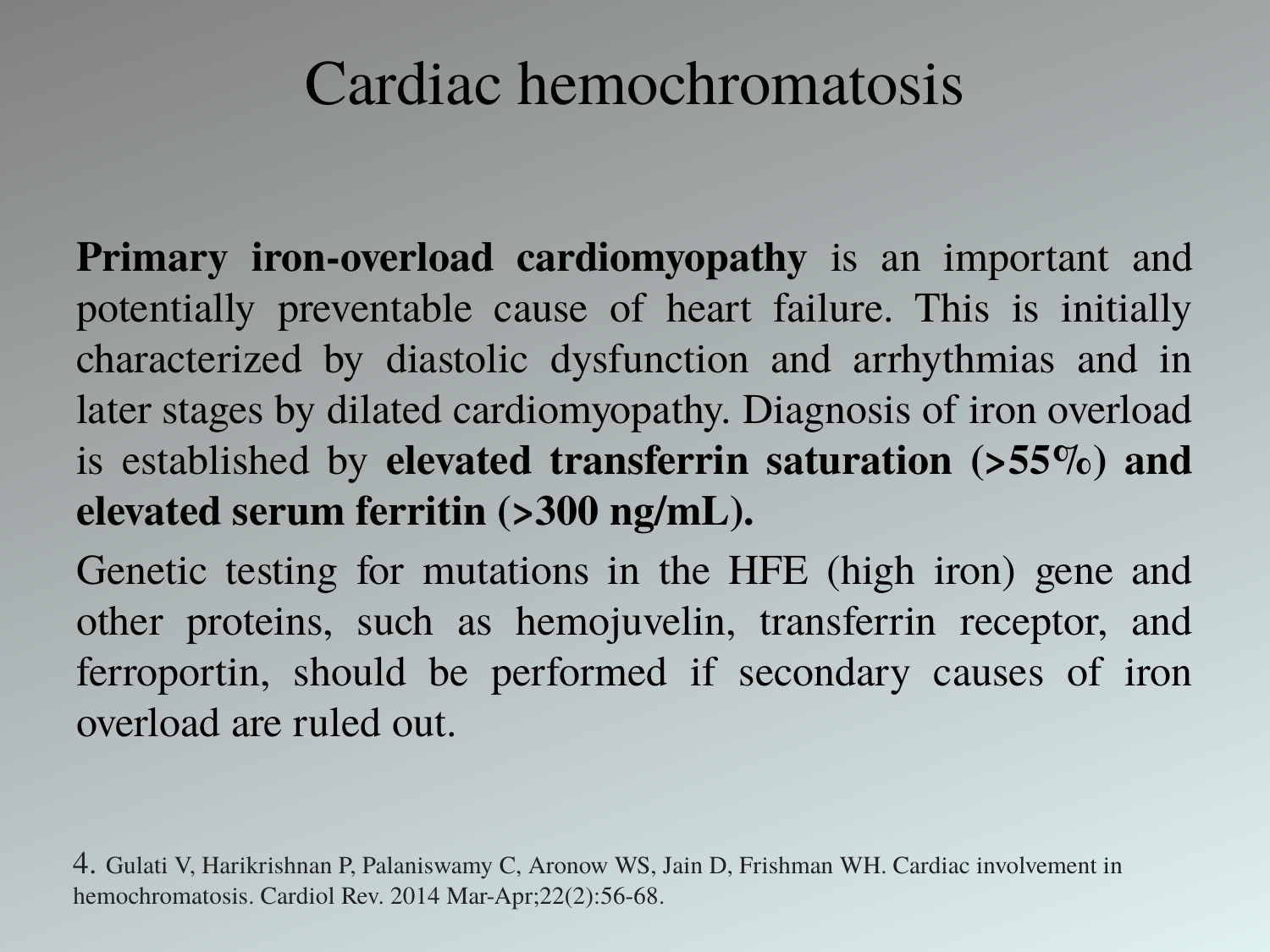

# Cardiac hemochromatosis
Primary iron-overload cardiomyopathy is an important and potentially preventable cause of heart failure. This is initially characterized by diastolic dysfunction and arrhythmias and in later stages by dilated cardiomyopathy. Diagnosis of iron overload is established by elevated transferrin saturation (>55%) and elevated serum ferritin (>300 ng/mL).
Genetic testing for mutations in the HFE (high iron) gene and other proteins, such as hemojuvelin, transferrin receptor, and ferroportin, should be performed if secondary causes of iron overload are ruled out.
4. Gulati V, Harikrishnan P, Palaniswamy C, Aronow WS, Jain D, Frishman WH. Cardiac involvement in hemochromatosis. Cardiol Rev. 2014 Mar-Apr;22(2):56-68.